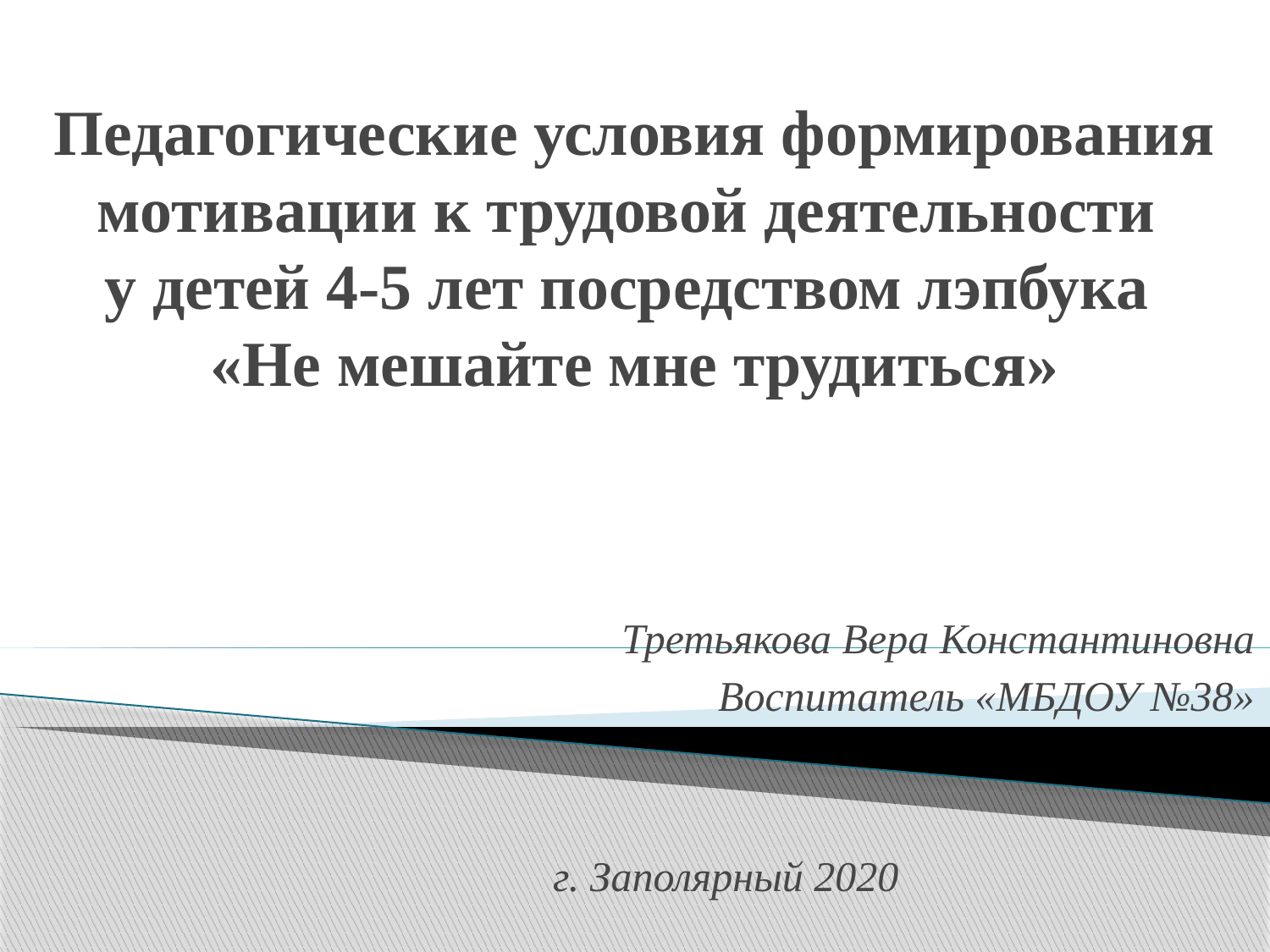

# Педагогические условия формирования мотивации к трудовой деятельности у детей 4-5 лет посредством лэпбука «Не мешайте мне трудиться»
Третьякова Вера Константиновна
Воспитатель «МБДОУ №38»

г. Заполярный 2020